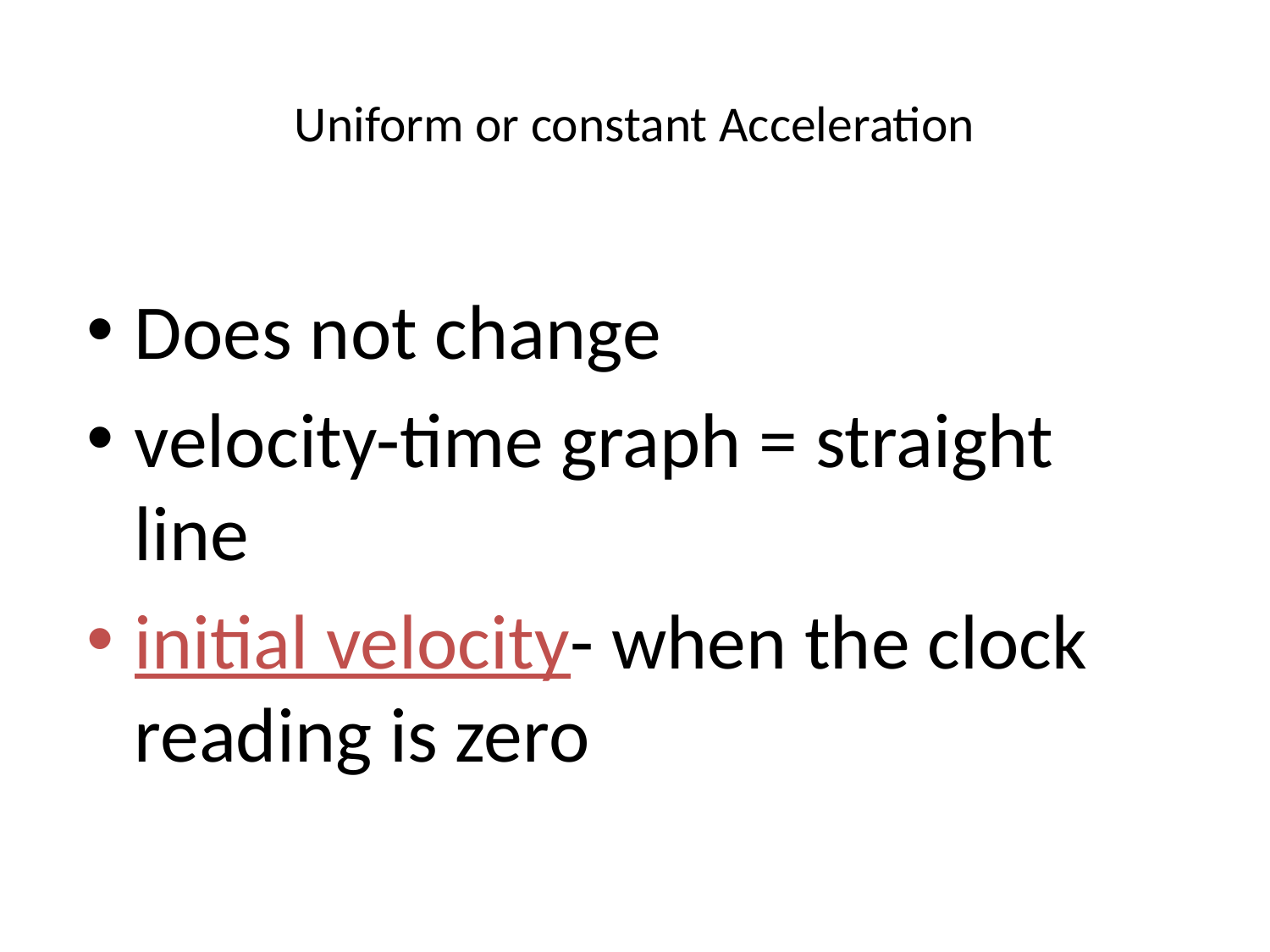

# Uniform or constant Acceleration
Does not change
velocity-time graph = straight line
initial velocity- when the clock reading is zero